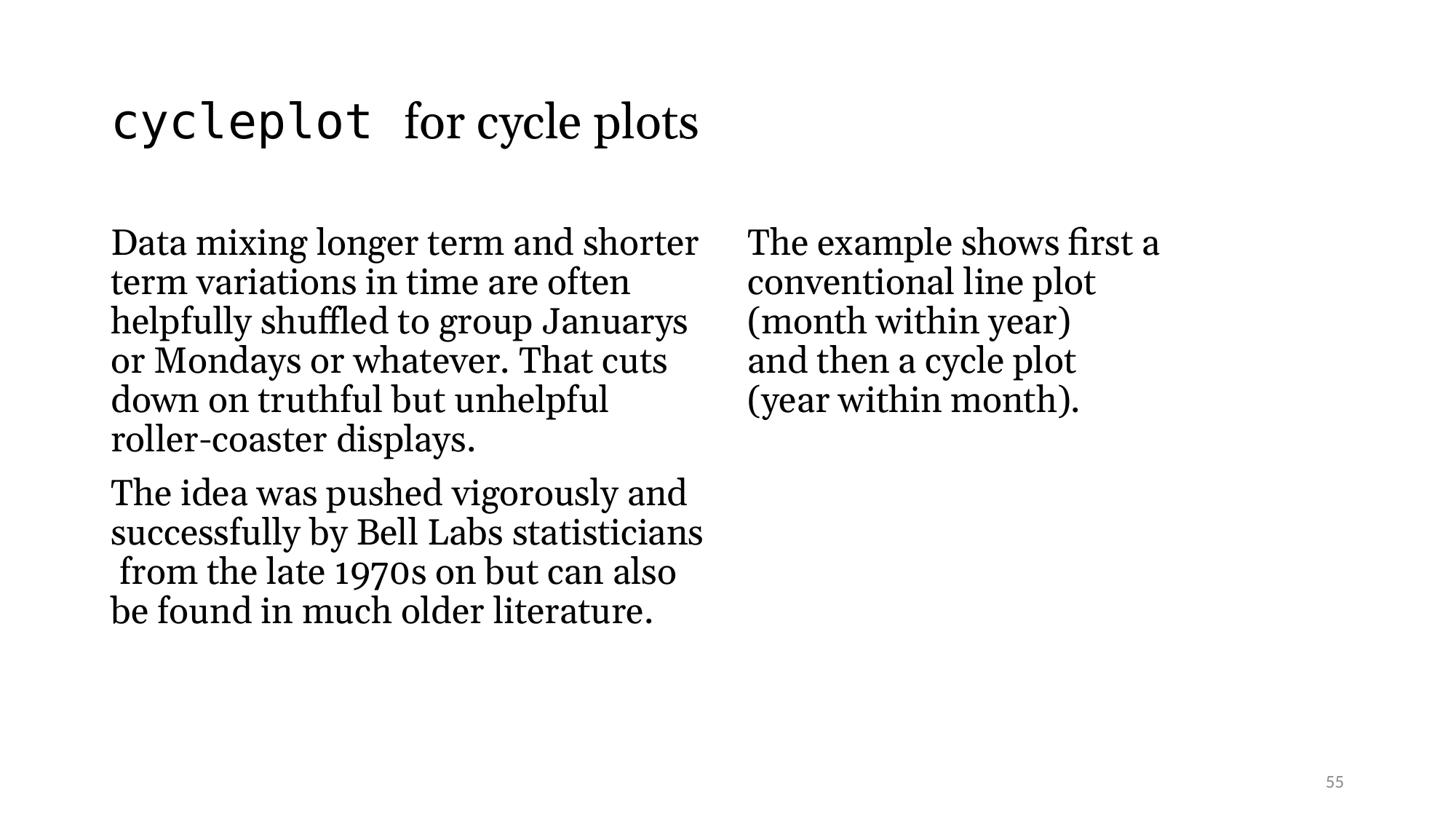

# cycleplot for cycle plots
Data mixing longer term and shorter term variations in time are often helpfully shuffled to group Januarys or Mondays or whatever. That cuts down on truthful but unhelpful roller-coaster displays.
The idea was pushed vigorously and successfully by Bell Labs statisticians  from the late 1970s on but can also be found in much older literature.
The example shows first a conventional line plot               (month within year)                         and then a cycle plot                            (year within month).
55